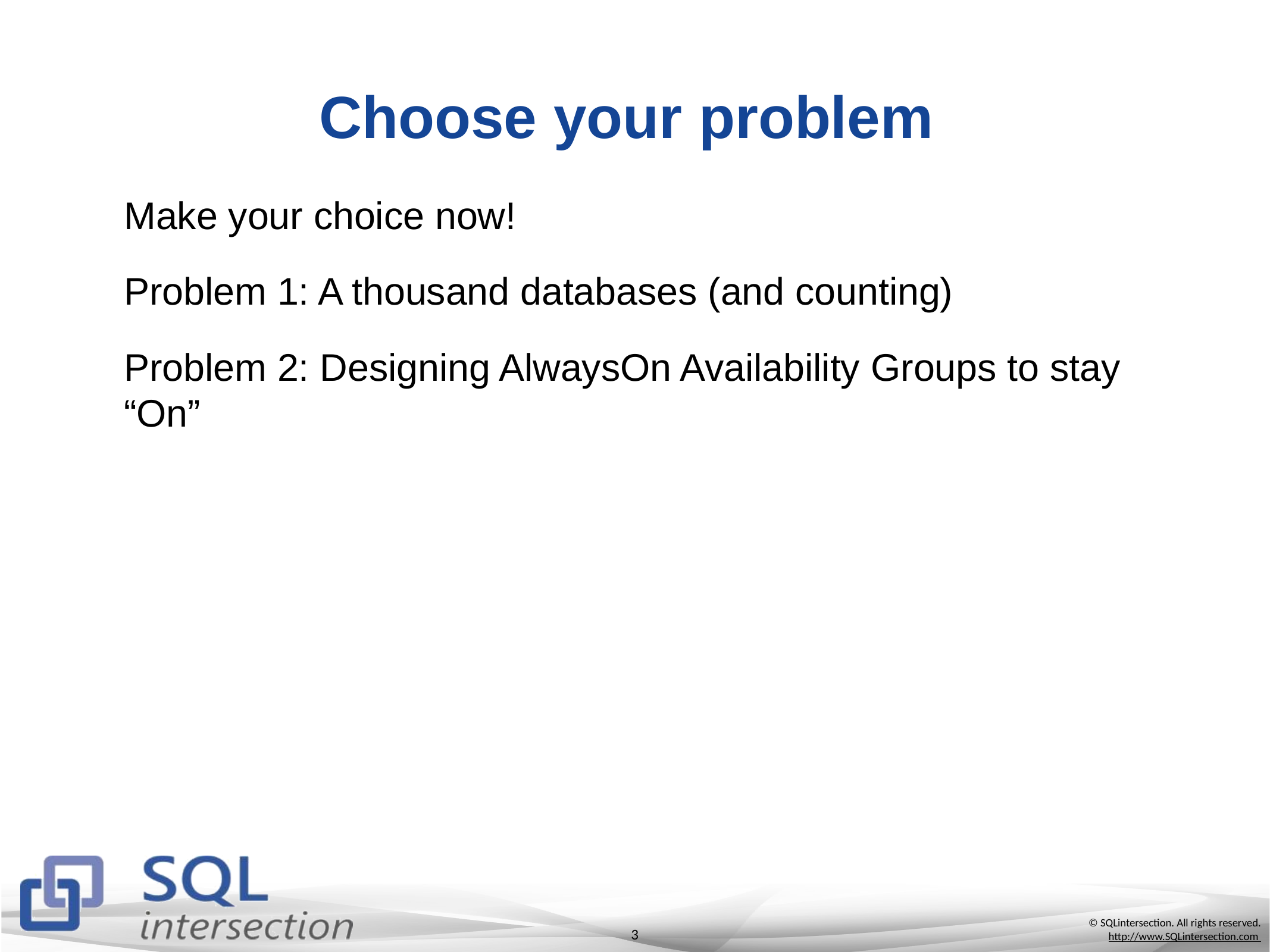

# Choose your problem
Make your choice now!
Problem 1: A thousand databases (and counting)
Problem 2: Designing AlwaysOn Availability Groups to stay “On”